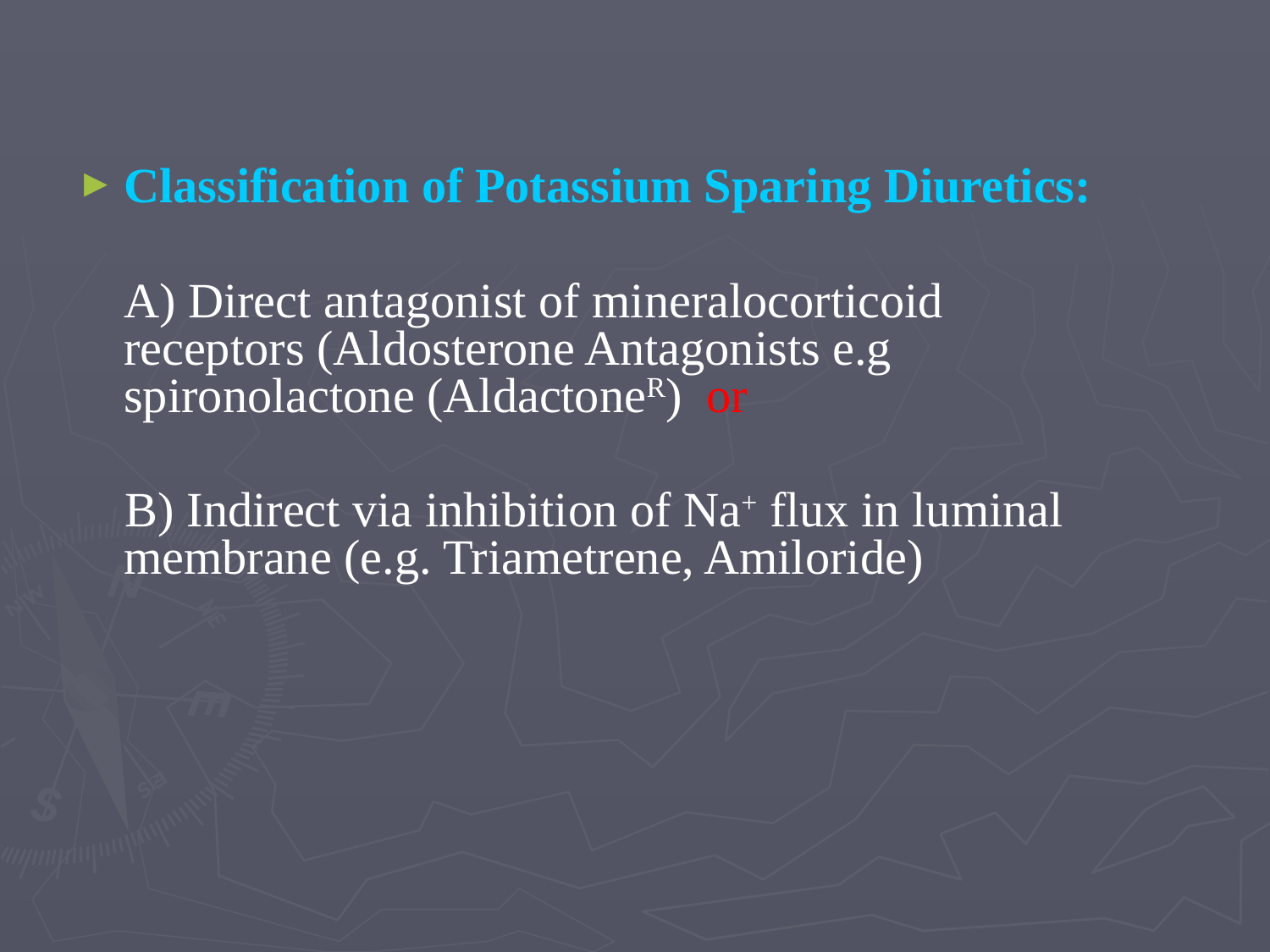

Classification of Potassium Sparing Diuretics:

	A) Direct antagonist of mineralocorticoid  	receptors (Aldosterone Antagonists e.g 	spironolactone (AldactoneR)  or

    B) Indirect via inhibition of Na+ flux in luminal      	membrane (e.g. Triametrene, Amiloride)